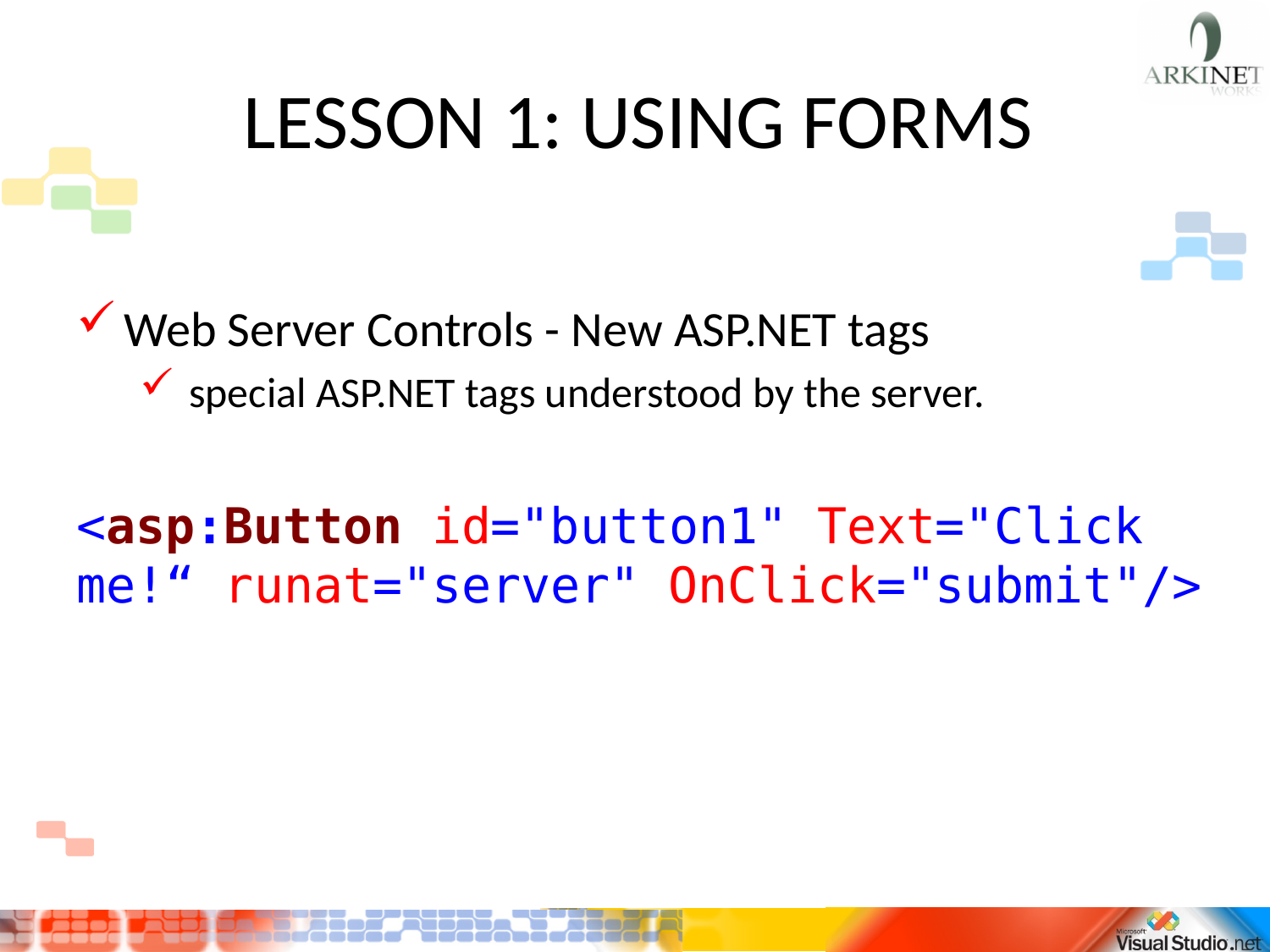

# LESSON 1: USING FORMS

Web Server Controls - New ASP.NET tags
 special ASP.NET tags understood by the server.

<asp:Button id="button1" Text="Click me!“ runat="server" OnClick="submit"/>